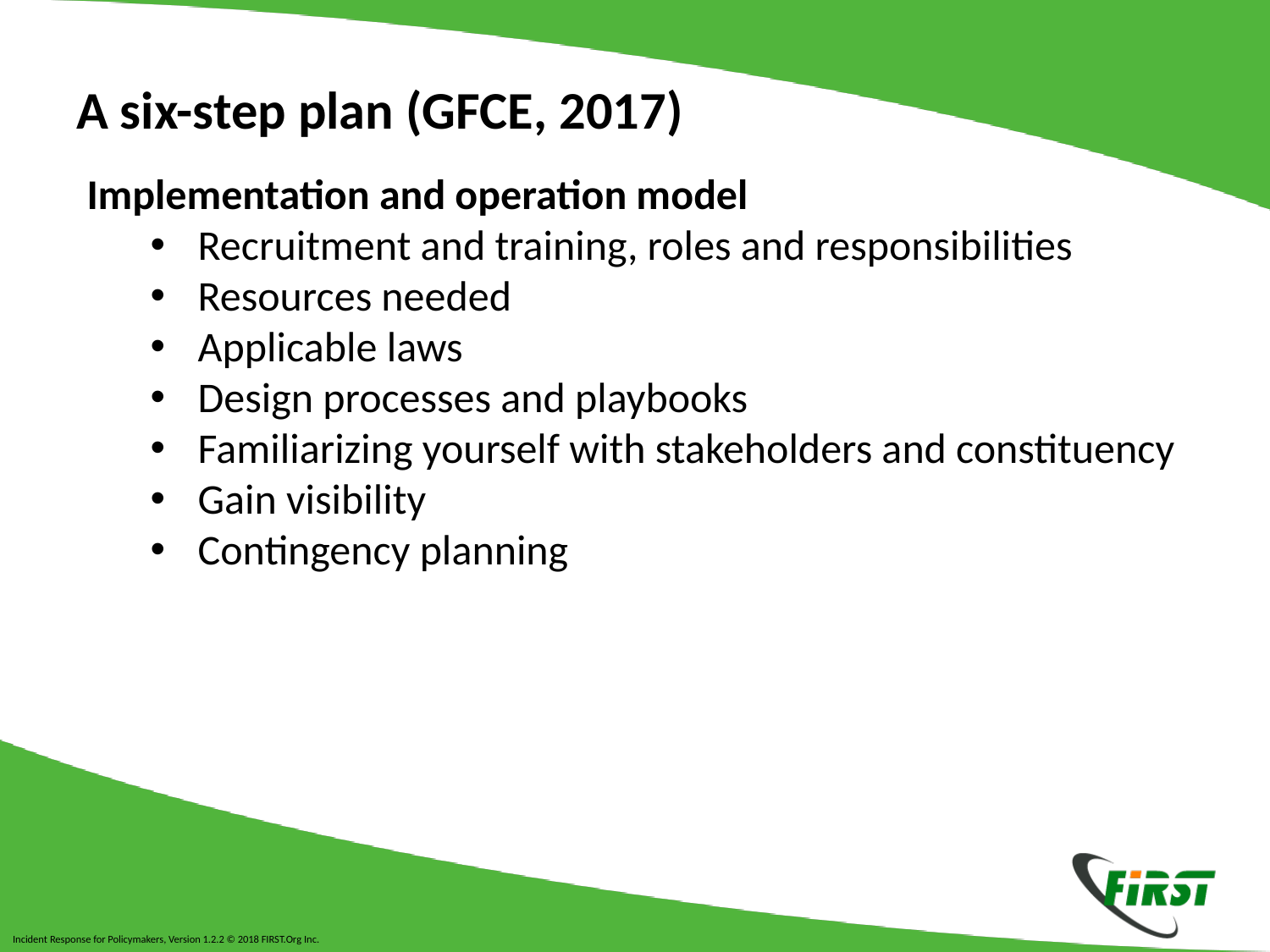

# A six-step plan (GFCE, 2017)
Implementation and operation model
Recruitment and training, roles and responsibilities
Resources needed
Applicable laws
Design processes and playbooks
Familiarizing yourself with stakeholders and constituency
Gain visibility
Contingency planning